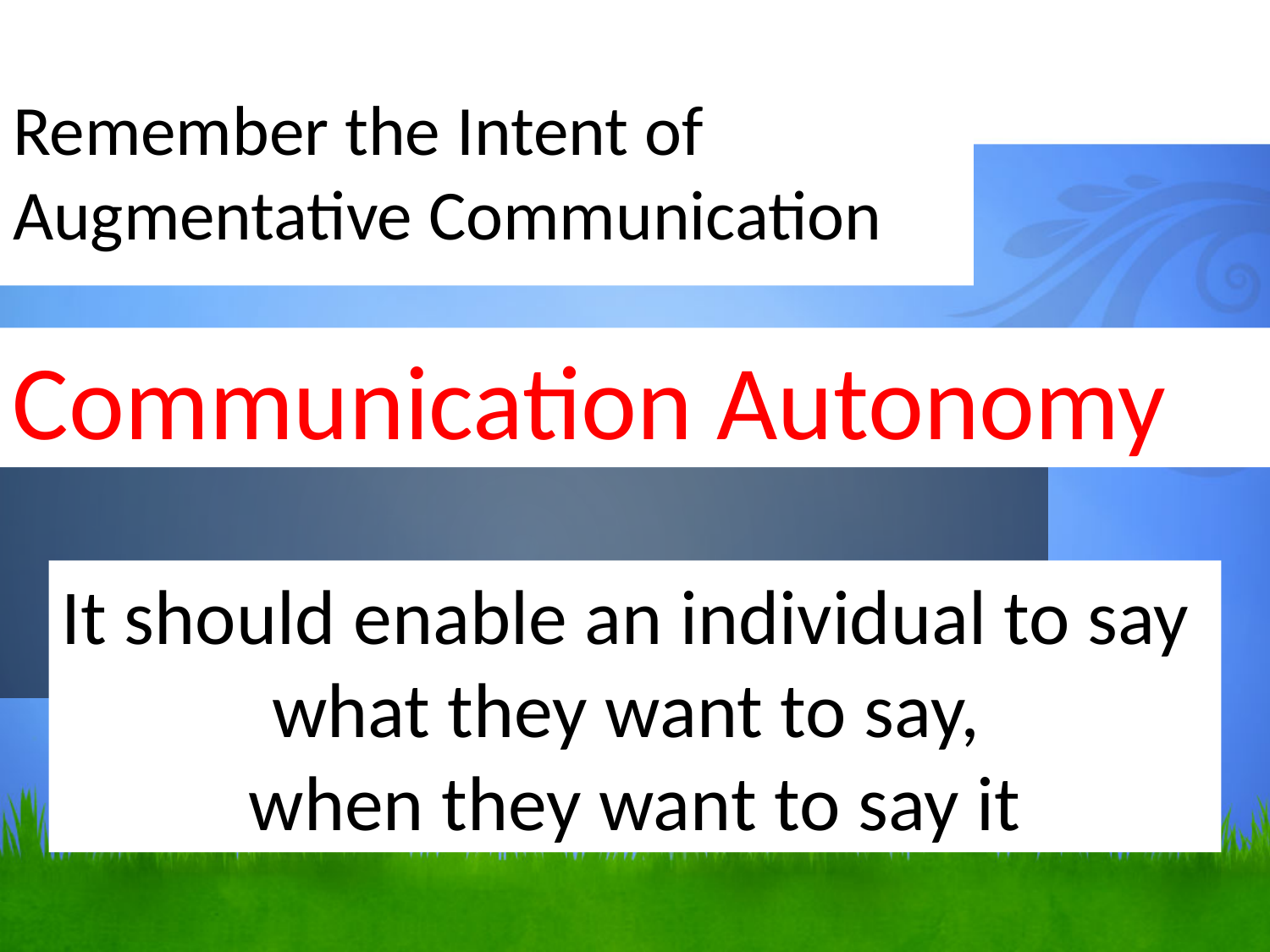

# Remember the Intent of Augmentative Communication
Communication Autonomy
It should enable an individual to say
what they want to say,
when they want to say it